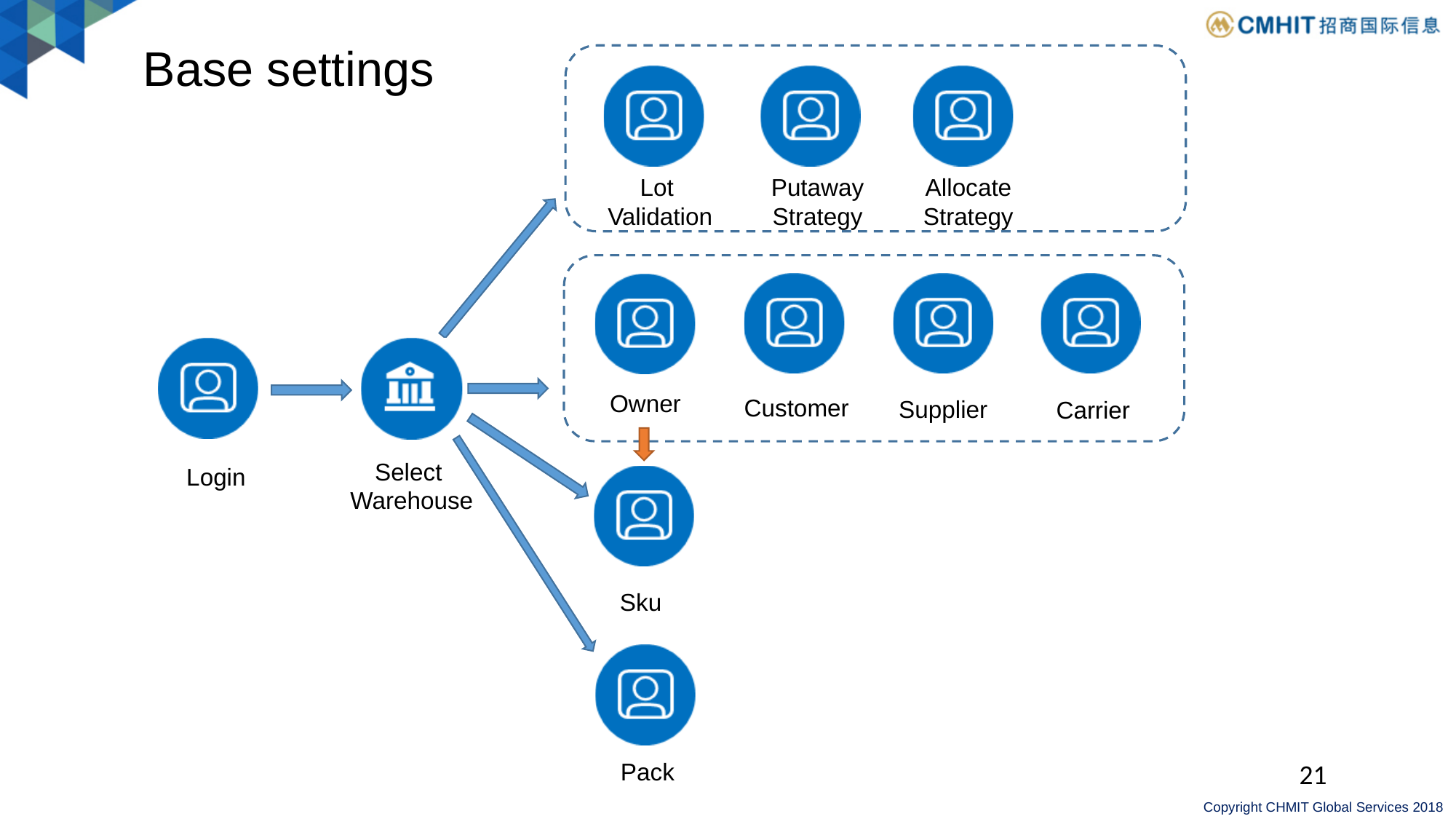

Base settings

Allocate
Strategy
Putaway
Strategy
Lot
Validation

Owner
Customer
Supplier
Carrier

Select
Warehouse
Login

Sku

Pack
21